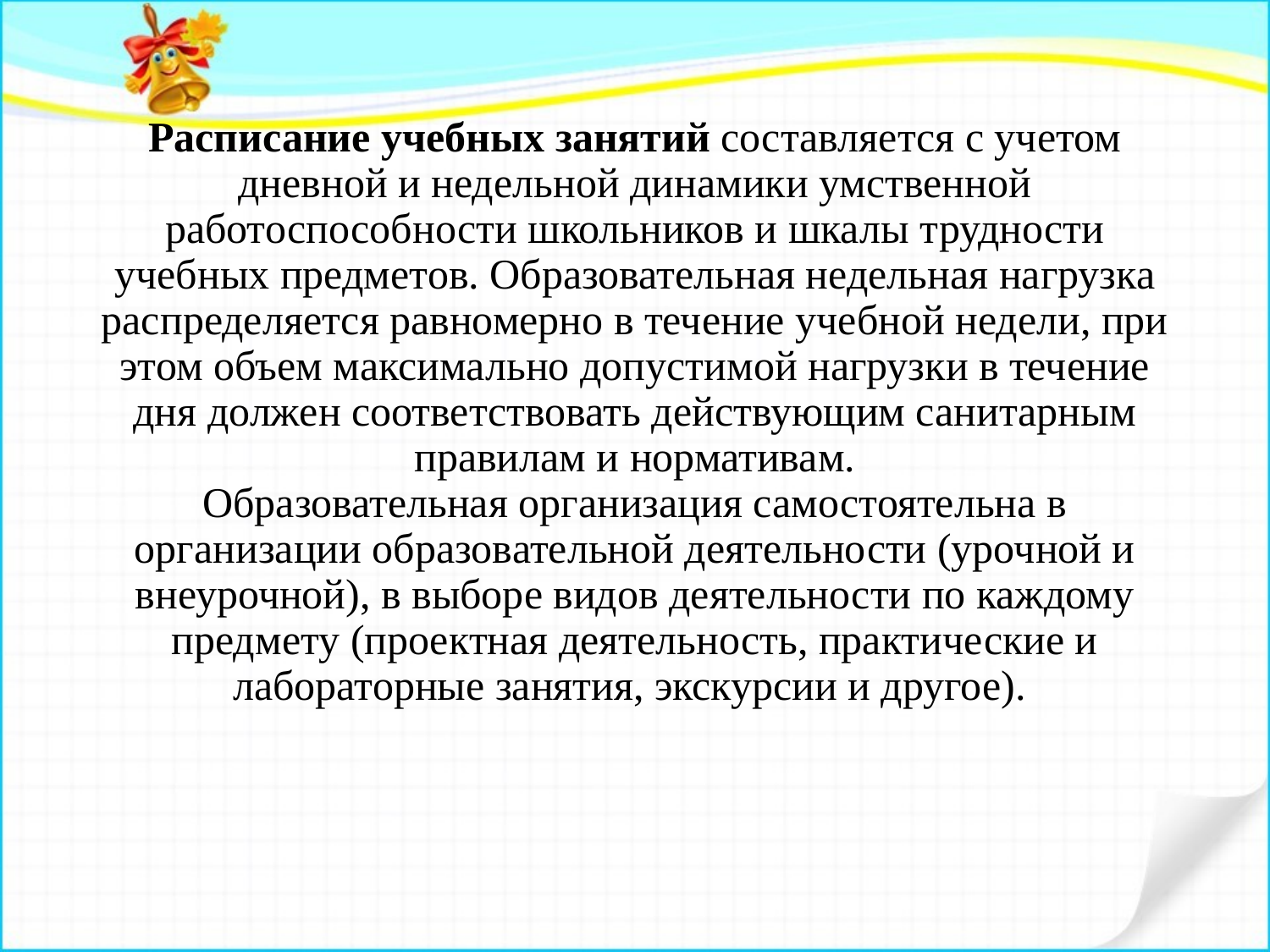

# Расписание учебных занятий составляется с учетом дневной и недельной динамики умственной работоспособности школьников и шкалы трудности учебных предметов. Образовательная недельная нагрузка распределяется равномерно в течение учебной недели, при этом объем максимально допустимой нагрузки в течение дня должен соответствовать действующим санитарным правилам и нормативам. Образовательная организация самостоятельна в организации образовательной деятельности (урочной и внеурочной), в выборе видов деятельности по каждому предмету (проектная деятельность, практические и лабораторные занятия, экскурсии и другое).